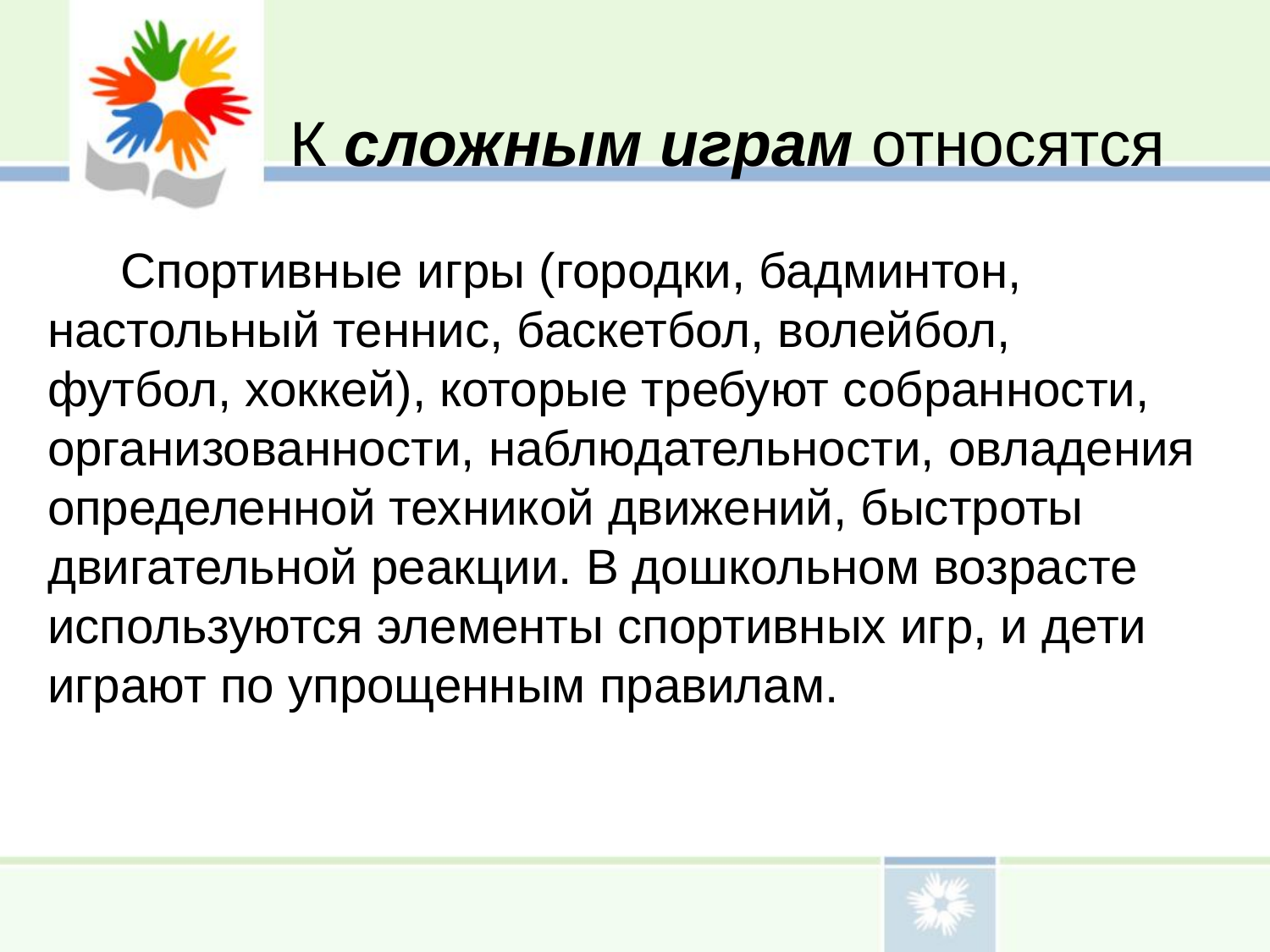

К сложным играм относятся
Спортивные игры (городки, бадминтон, настольный теннис, баскетбол, волейбол, футбол, хоккей), которые требуют собранности, организованности, наблюдательности, овладения определенной техникой движений, быстроты двигательной реакции. В дошкольном возрасте используются элементы спортивных игр, и дети играют по упрощенным правилам.